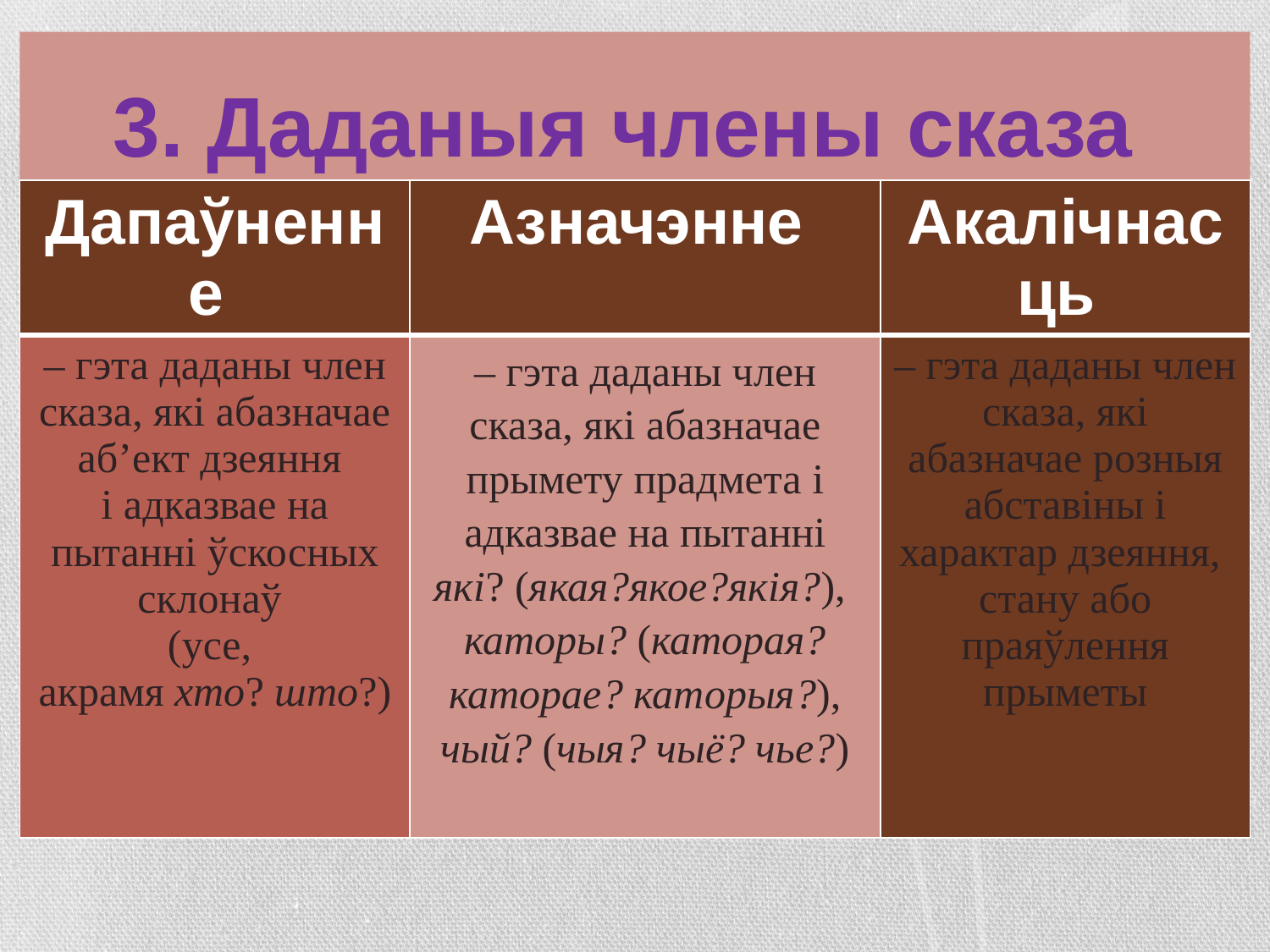

# 3. Даданыя члены сказа
| Дапаўненне | Азначэнне | Акалічнасць |
| --- | --- | --- |
| – гэта даданы член сказа, які абазначае аб’ект дзеяння і адказвае на пытанні ўскосных склонаў (усе, акрамя хто? што?) | – гэта даданы член сказа, які абазначае прымету прадмета і адказвае на пытанні які? (якая?якое?якія?), каторы? (каторая? каторае? каторыя?), чый? (чыя? чыё? чье?) | – гэта даданы член сказа, які абазначае розныя абставіны і характар дзеяння, стану або праяўлення прыметы |